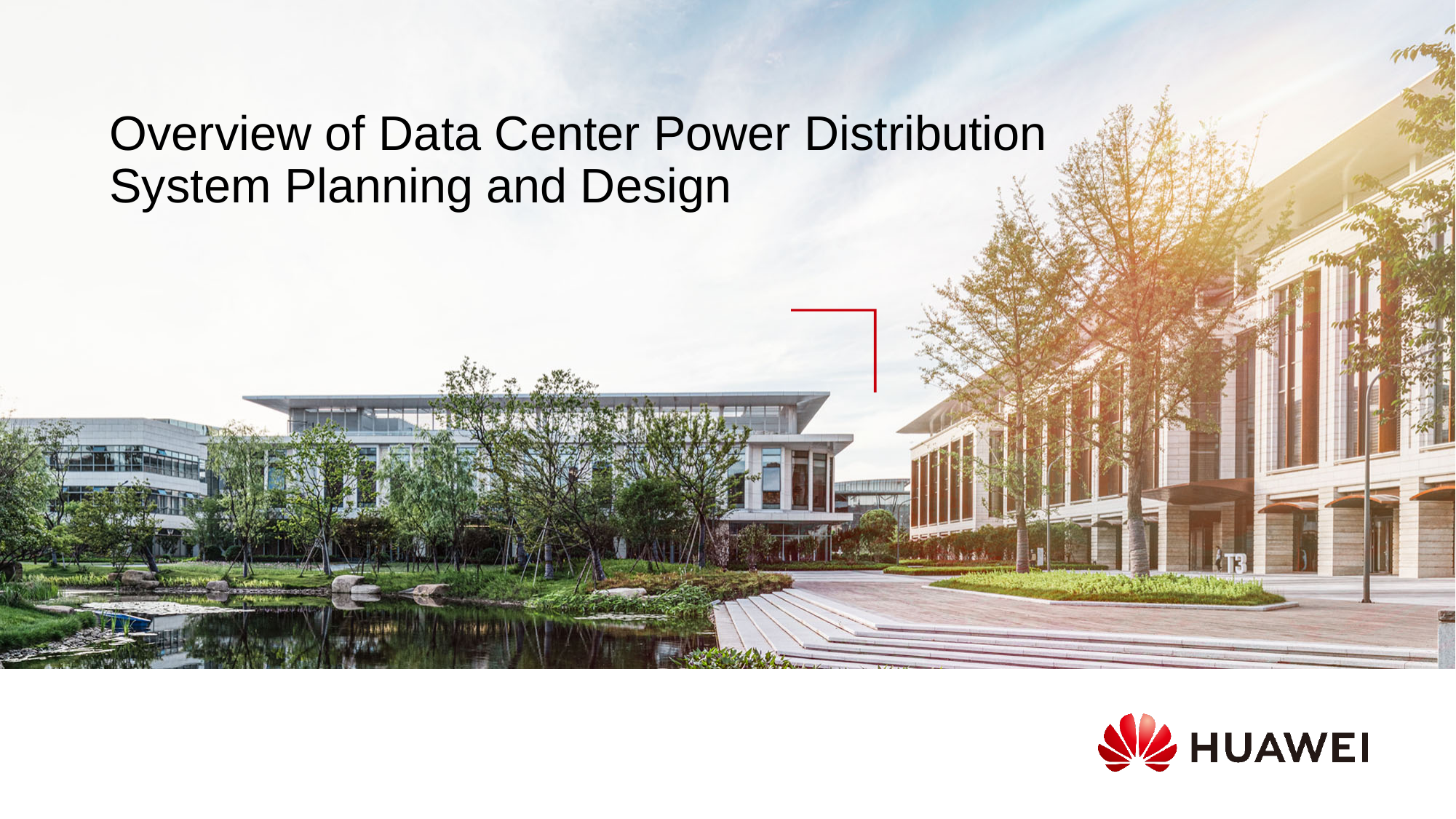

# Overview of Data Center Power Distribution System Planning and Design